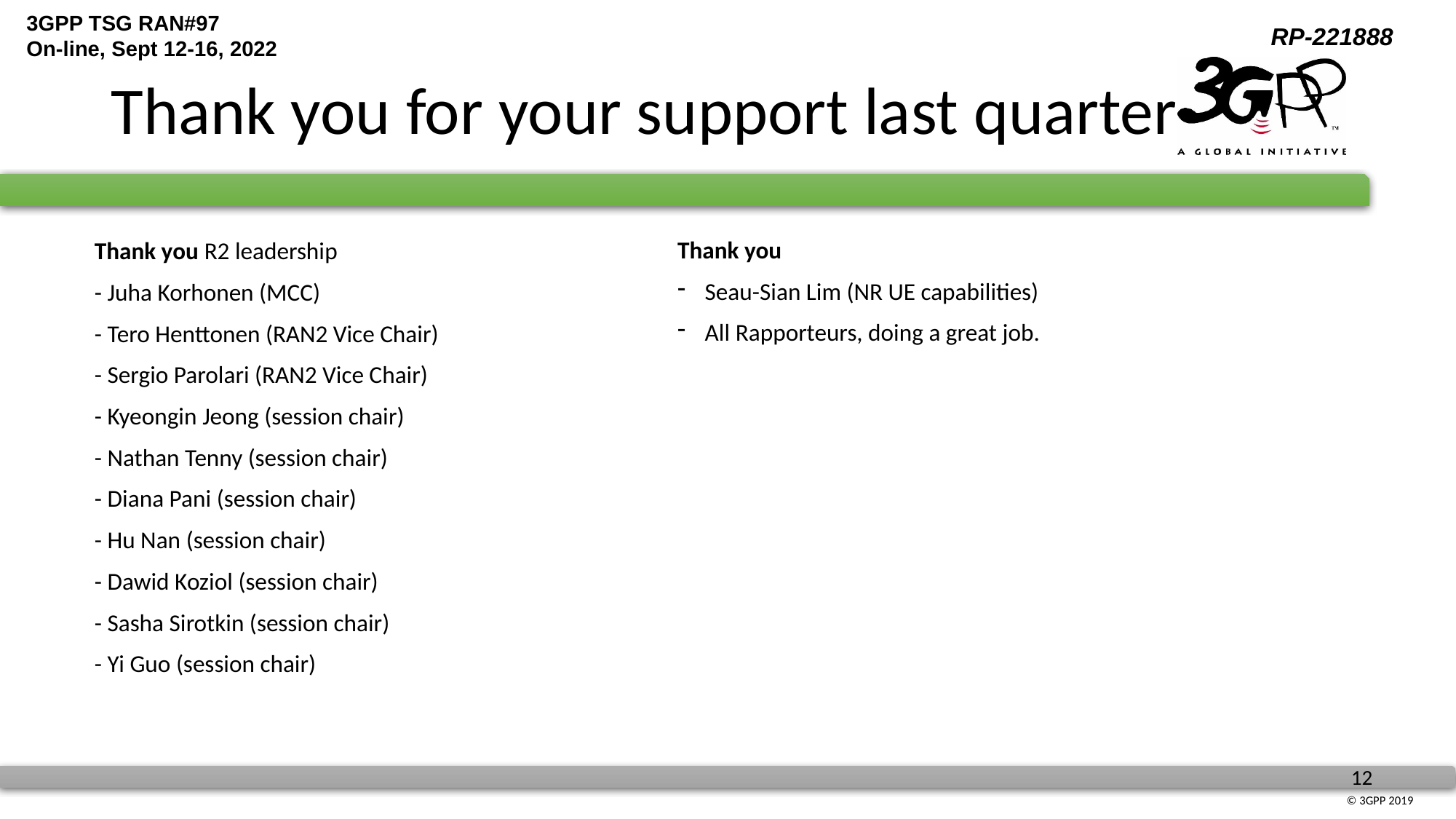

Thank you for your support last quarter
Thank you
Seau-Sian Lim (NR UE capabilities)
All Rapporteurs, doing a great job.
Thank you R2 leadership
- Juha Korhonen (MCC)
- Tero Henttonen (RAN2 Vice Chair)
- Sergio Parolari (RAN2 Vice Chair)
- Kyeongin Jeong (session chair)
- Nathan Tenny (session chair)
- Diana Pani (session chair)
- Hu Nan (session chair)
- Dawid Koziol (session chair)
- Sasha Sirotkin (session chair)
- Yi Guo (session chair)